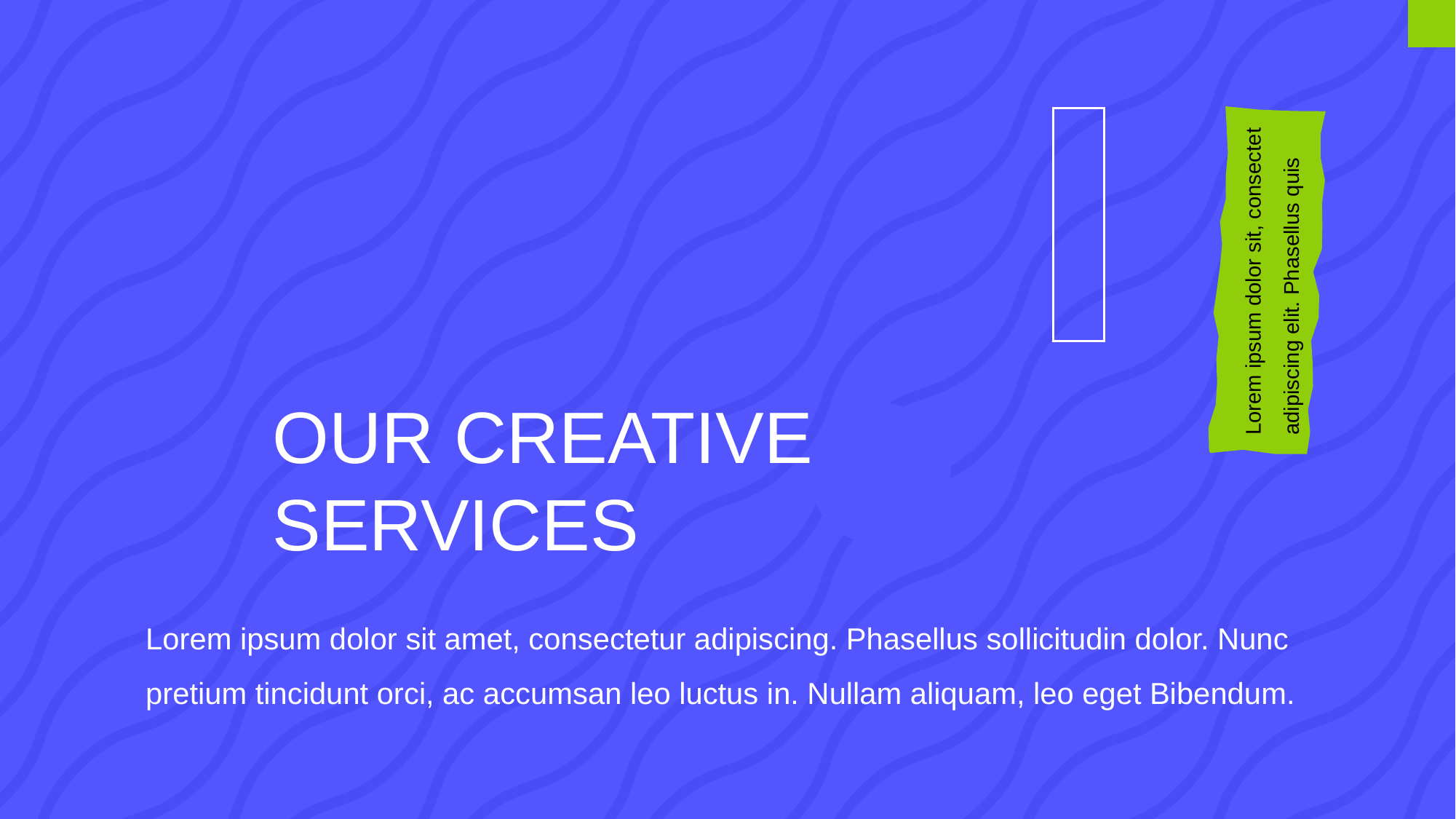

Lorem ipsum dolor sit, consectet adipiscing elit. Phasellus quis
OUR CREATIVE
SERVICES

Lorem ipsum dolor sit amet, consectetur adipiscing. Phasellus sollicitudin dolor. Nunc pretium tincidunt orci, ac accumsan leo luctus in. Nullam aliquam, leo eget Bibendum.